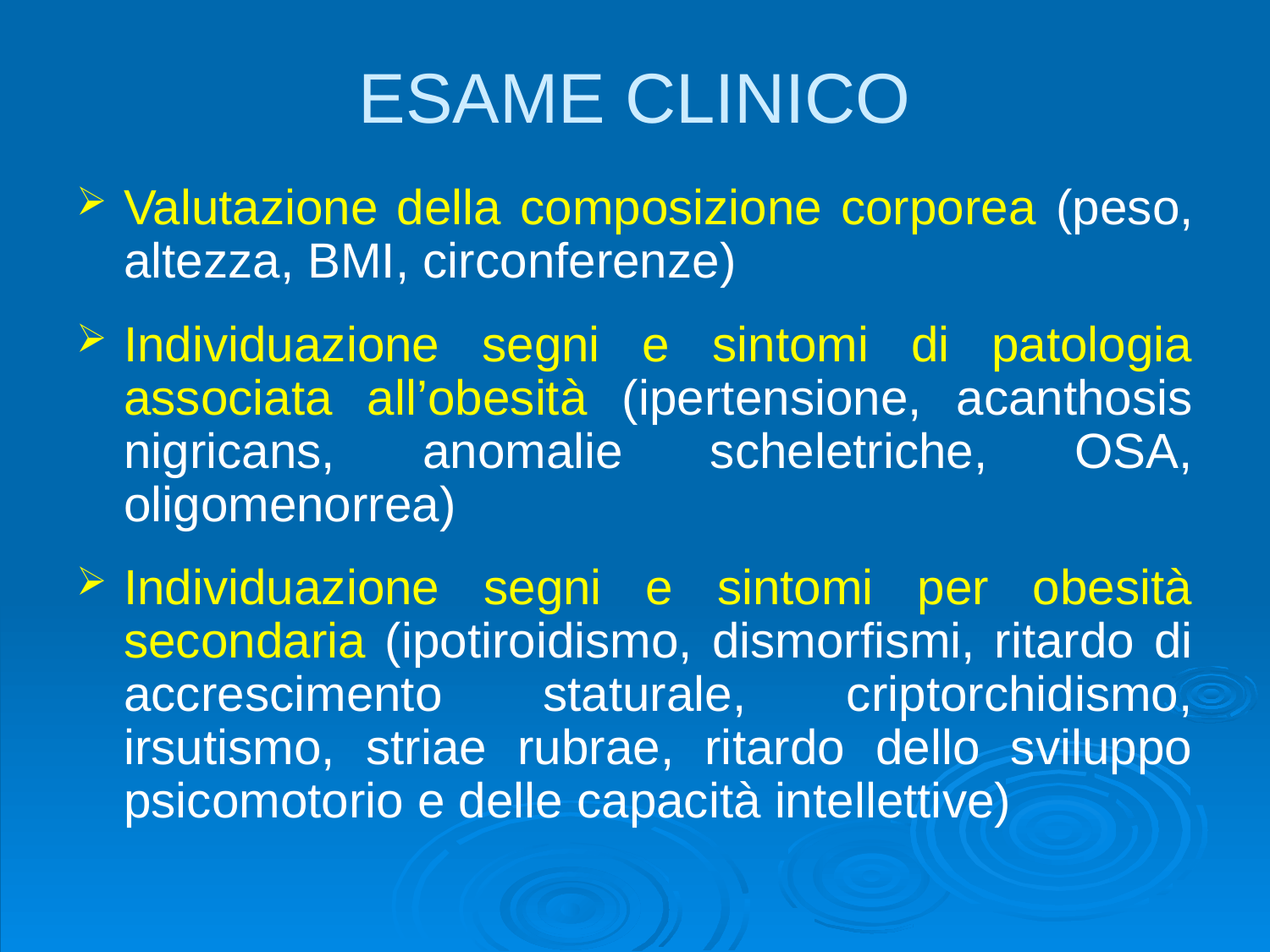

# ESAME CLINICO
Valutazione della composizione corporea (peso, altezza, BMI, circonferenze)

Individuazione segni e sintomi di patologia associata all’obesità (ipertensione, acanthosis nigricans, anomalie scheletriche, OSA, oligomenorrea)

Individuazione segni e sintomi per obesità secondaria (ipotiroidismo, dismorfismi, ritardo di accrescimento staturale, criptorchidismo, irsutismo, striae rubrae, ritardo dello sviluppo psicomotorio e delle capacità intellettive)